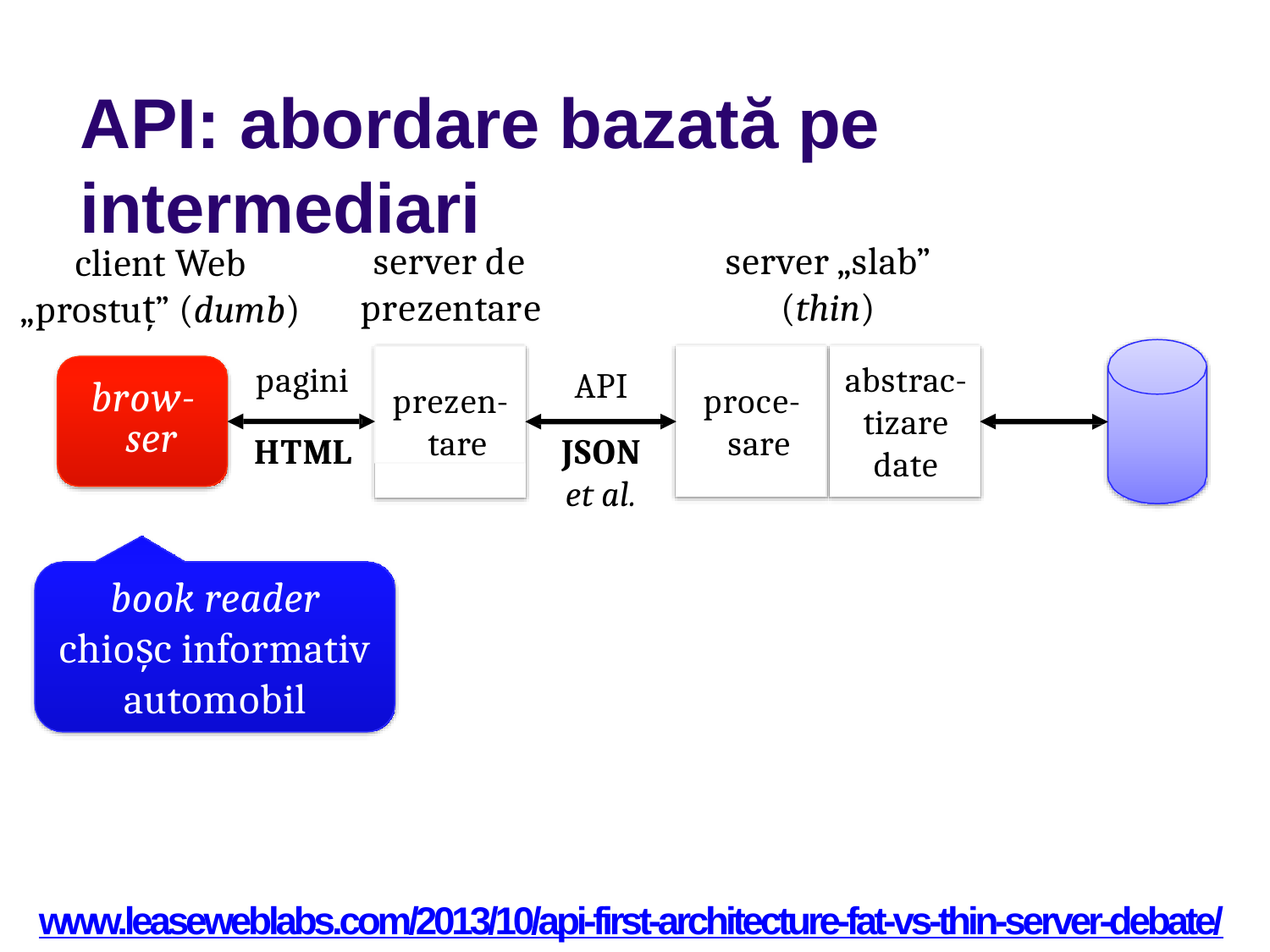

# API: abordare bazată pe intermediari
server de  prezentare
server „slab”
(thin)
client Web
„prostuț” (dumb)

API
JSON
et al.

prezen-  tare

abstrac-  tizare  date
pagini
HTML
brow-  ser
proce-  sare

book reader
chioșc informativ
automobil
www.leaseweblabs.com/2013/10/api-first-architecture-fat-vs-thin-server-debate/